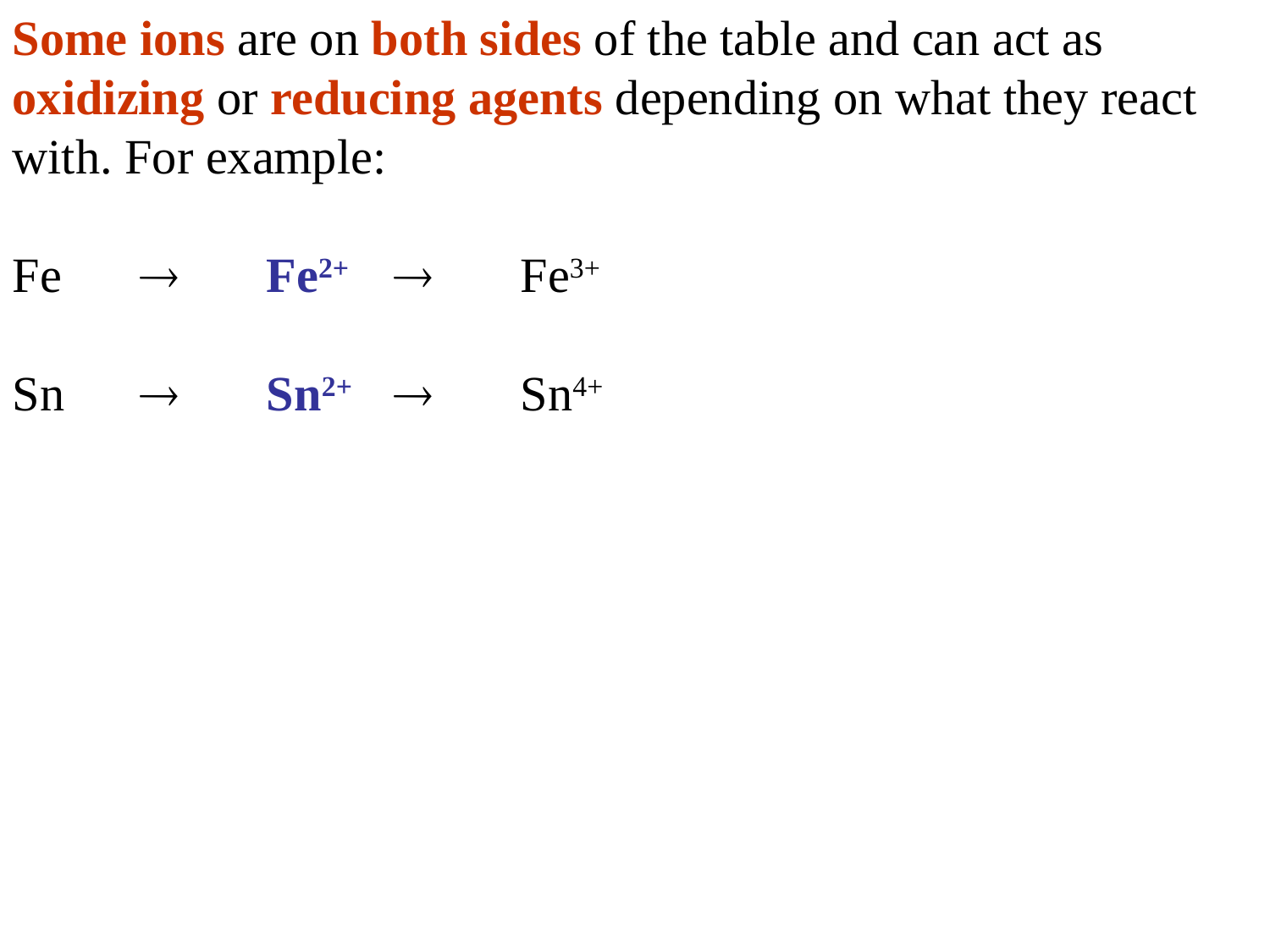

Some ions are on both sides of the table and can act as oxidizing or reducing agents depending on what they react with. For example:

Fe	→	Fe2+	→	Fe3+

Sn	→	Sn2+	→	Sn4+